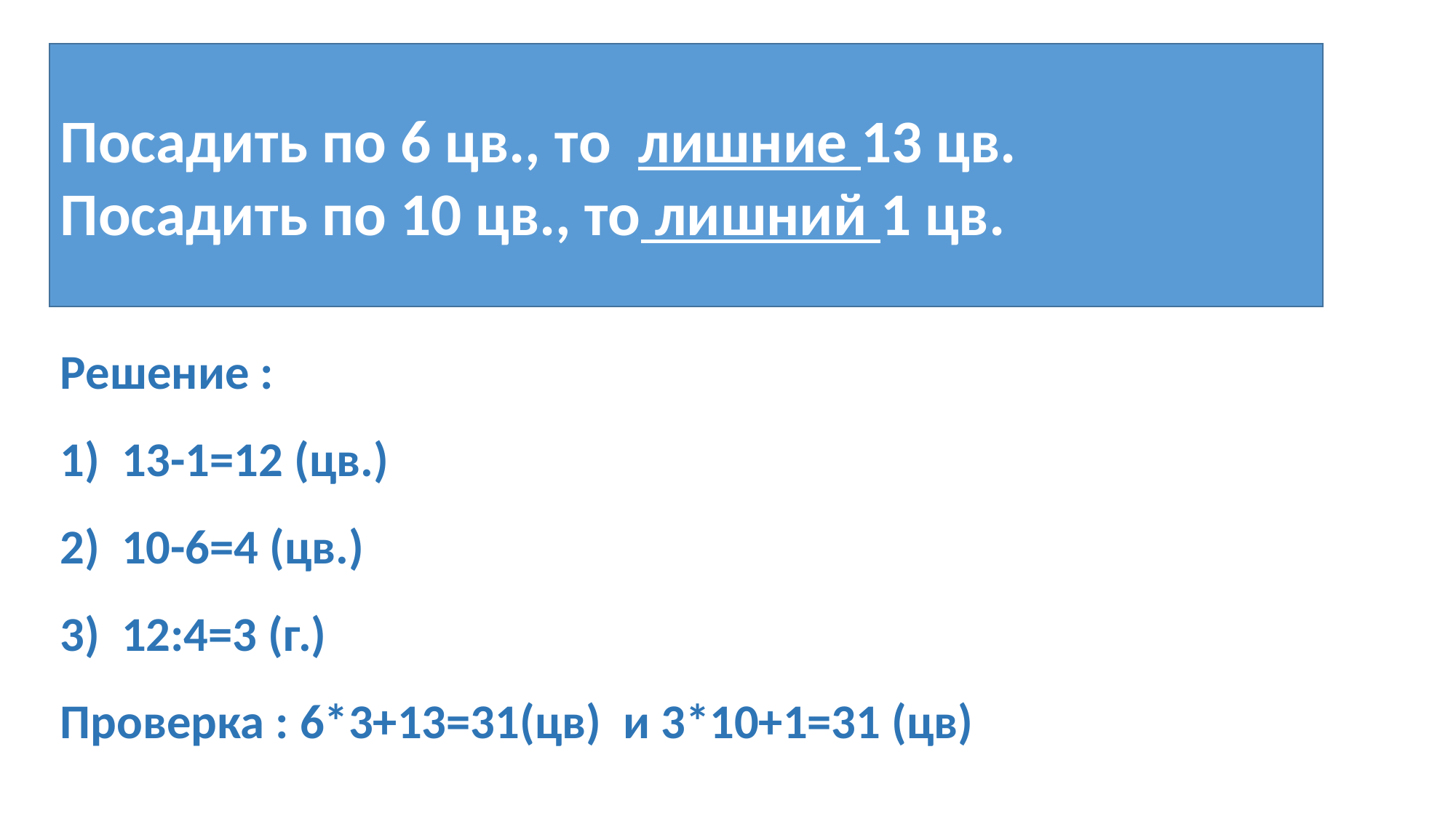

Посадить по 6 цв., то  лишние 13 цв.
Посадить по 10 цв., то лишний 1 цв.
Решение :
13-1=12 (цв.)
10-6=4 (цв.)
12:4=3 (г.)
Проверка : 6*3+13=31(цв)  и 3*10+1=31 (цв)